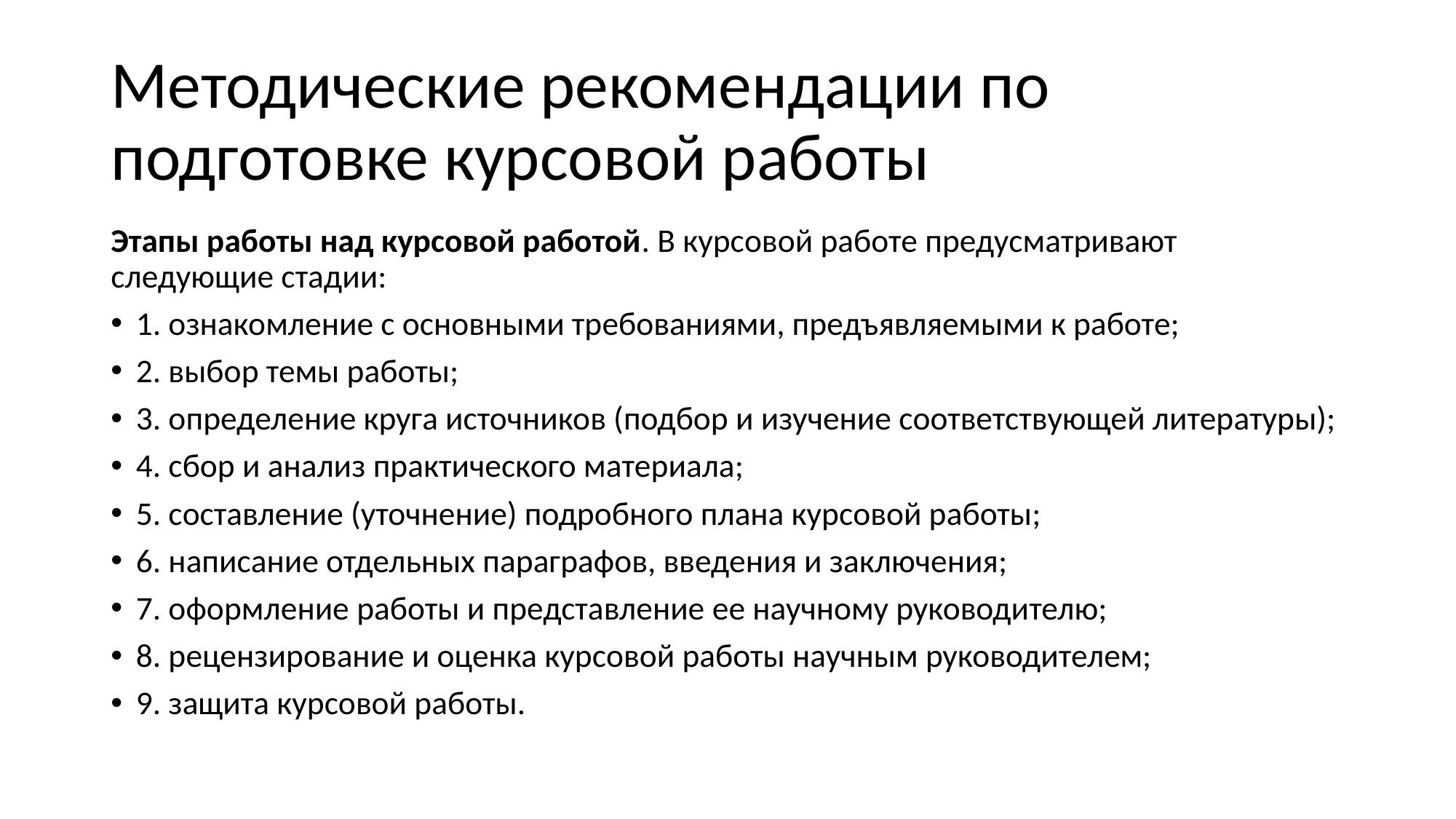

# Методические рекомендации по подготовке курсовой работы
Этапы работы над курсовой работой. В курсовой работе предусматривают следующие стадии:
1. ознакомление с основными требованиями, предъявляемыми к работе;
2. выбор темы работы;
3. определение круга источников (подбор и изучение соответствующей литературы);
4. сбор и анализ практического материала;
5. составление (уточнение) подробного плана курсовой работы;
6. написание отдельных параграфов, введения и заключения;
7. оформление работы и представление ее научному руководителю;
8. рецензирование и оценка курсовой работы научным руководителем;
9. защита курсовой работы.